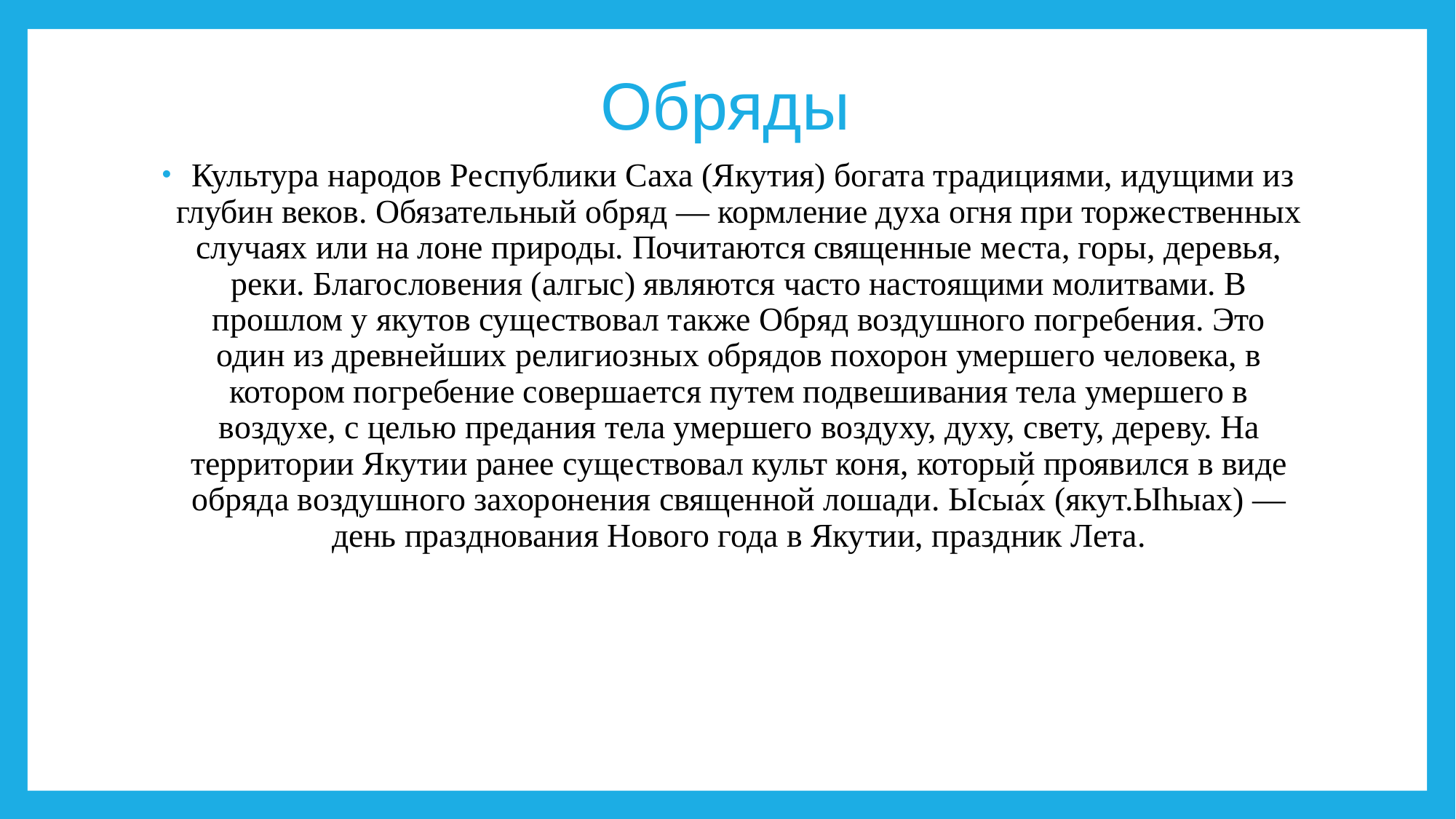

# Обряды
 Культура народов Республики Саха (Якутия) богата традициями, идущими из глубин веков. Обязательный обряд — кормление духа огня при торжественных случаях или на лоне природы. Почитаются священные места, горы, деревья, реки. Благословения (алгыс) являются часто настоящими молитвами. В прошлом у якутов существовал также Обряд воздушного погребения. Это один из древнейших религиозных обрядов похорон умершего человека, в котором погребение совершается путем подвешивания тела умершего в воздухе, с целью предания тела умершего воздуху, духу, свету, дереву. На территории Якутии ранее существовал культ коня, который проявился в виде обряда воздушного захоронения священной лошади. Ысыа́х (якут.Ыhыах) — день празднования Нового года в Якутии, праздник Лета.